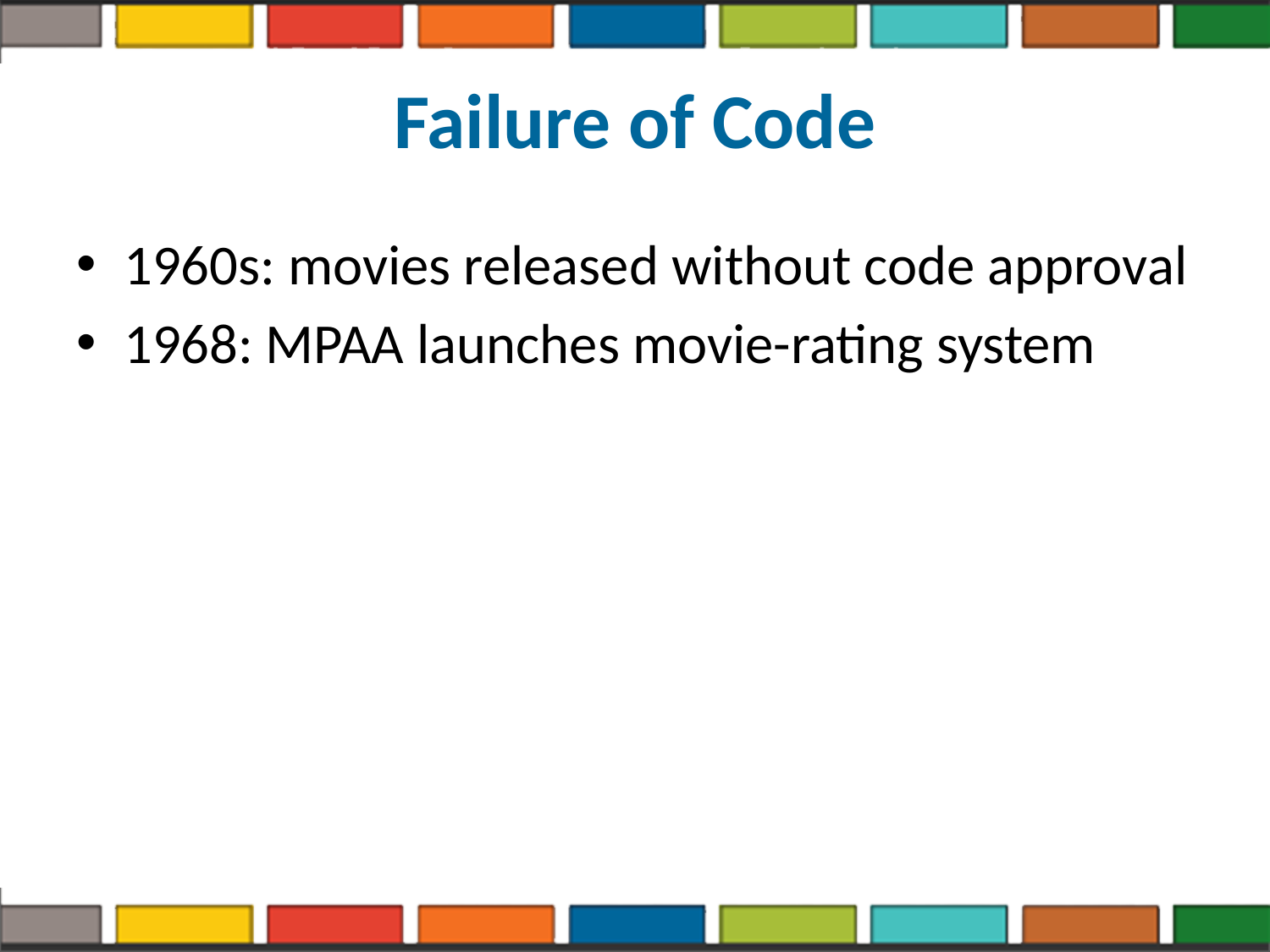

# Failure of Code
1960s: movies released without code approval
1968: MPAA launches movie-rating system